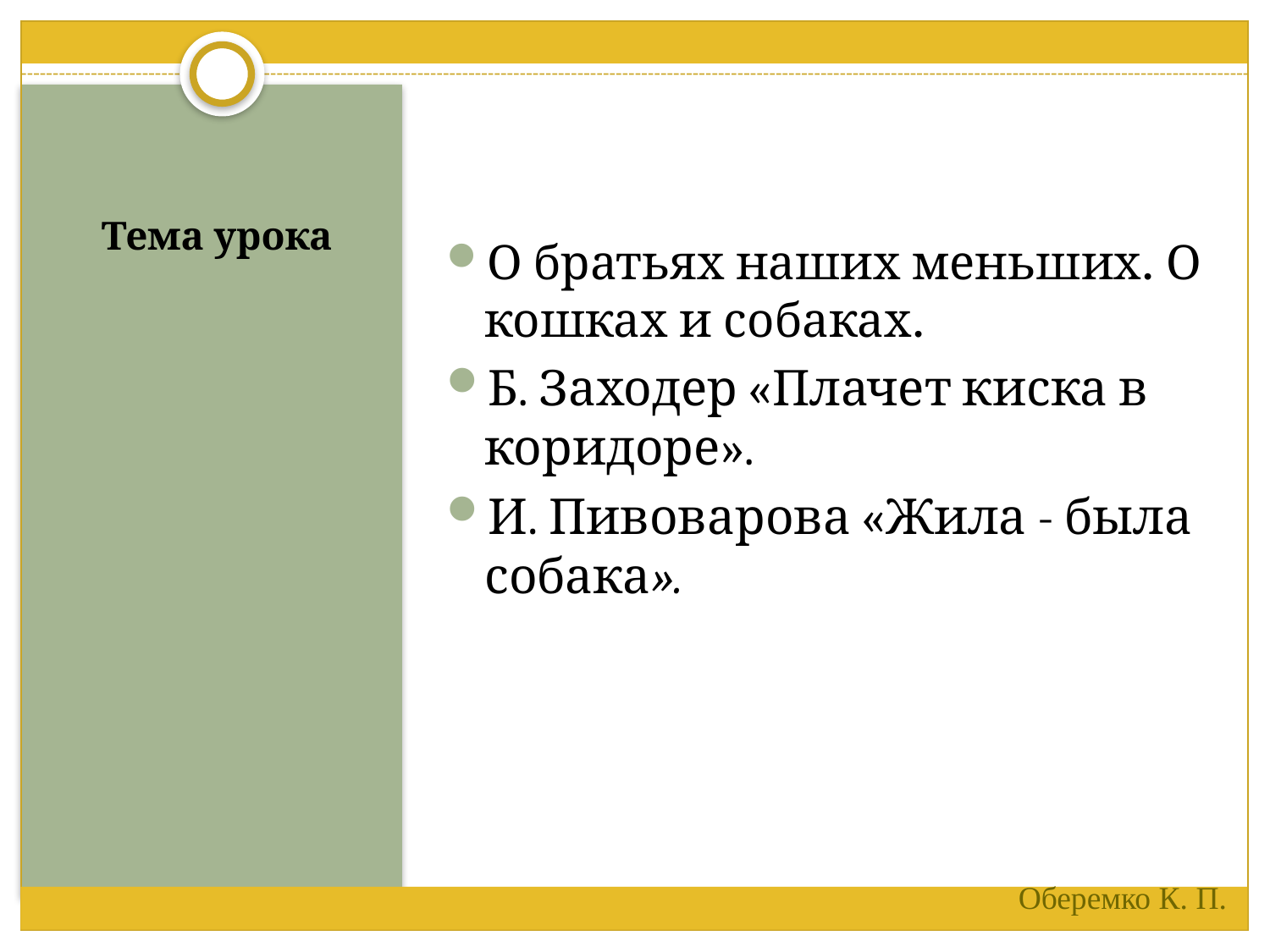

# Тема урока
О братьях наших меньших. О кошках и собаках.
Б. Заходер «Плачет киска в коридоре».
И. Пивоварова «Жила - была собака».

Оберемко К. П.